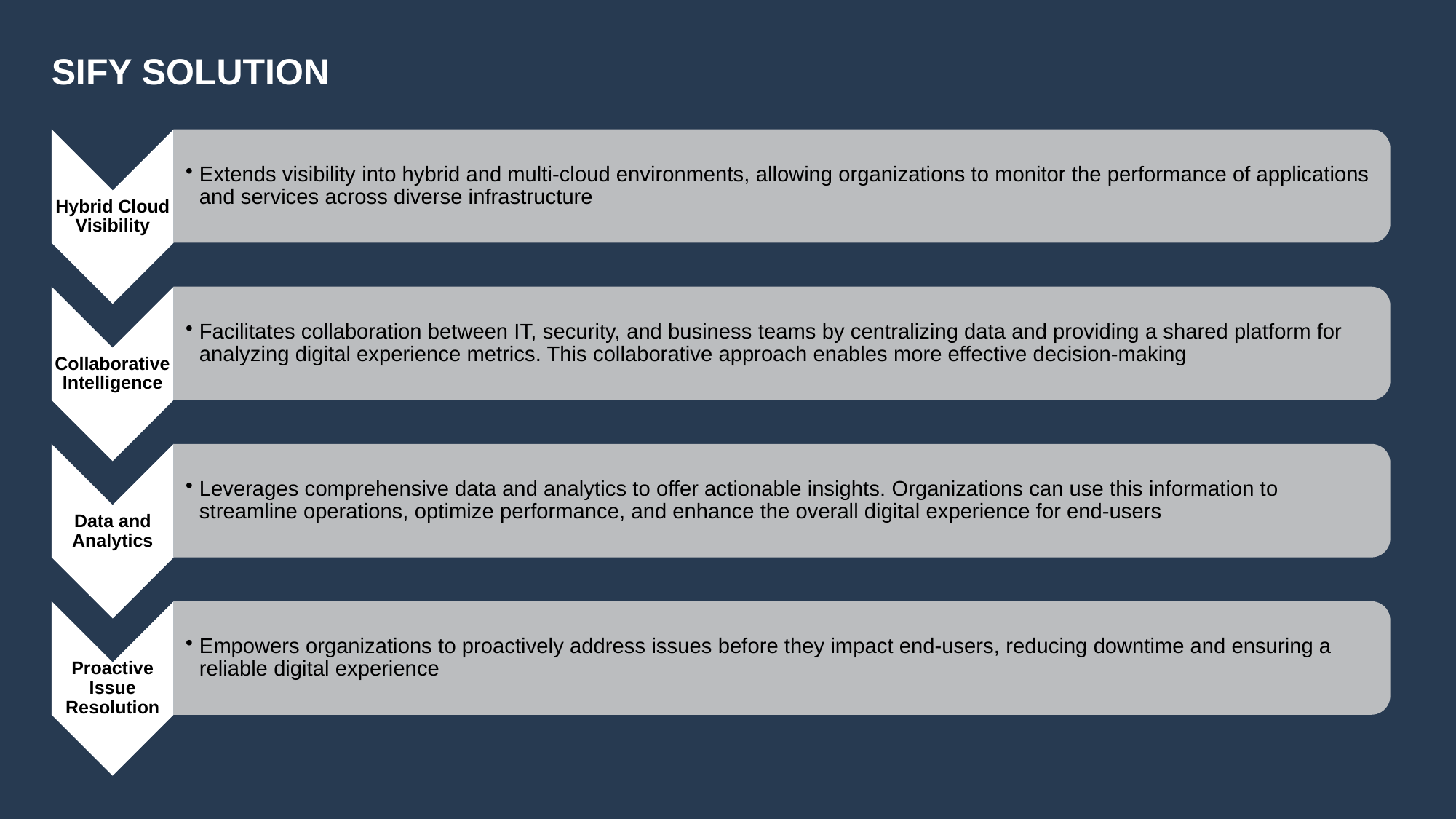

# Sify solution
Hybrid Cloud Visibility
Extends visibility into hybrid and multi-cloud environments, allowing organizations to monitor the performance of applications and services across diverse infrastructure
Collaborative Intelligence
Facilitates collaboration between IT, security, and business teams by centralizing data and providing a shared platform for analyzing digital experience metrics. This collaborative approach enables more effective decision-making
Data and Analytics
Leverages comprehensive data and analytics to offer actionable insights. Organizations can use this information to streamline operations, optimize performance, and enhance the overall digital experience for end-users
Proactive Issue Resolution
Empowers organizations to proactively address issues before they impact end-users, reducing downtime and ensuring a reliable digital experience